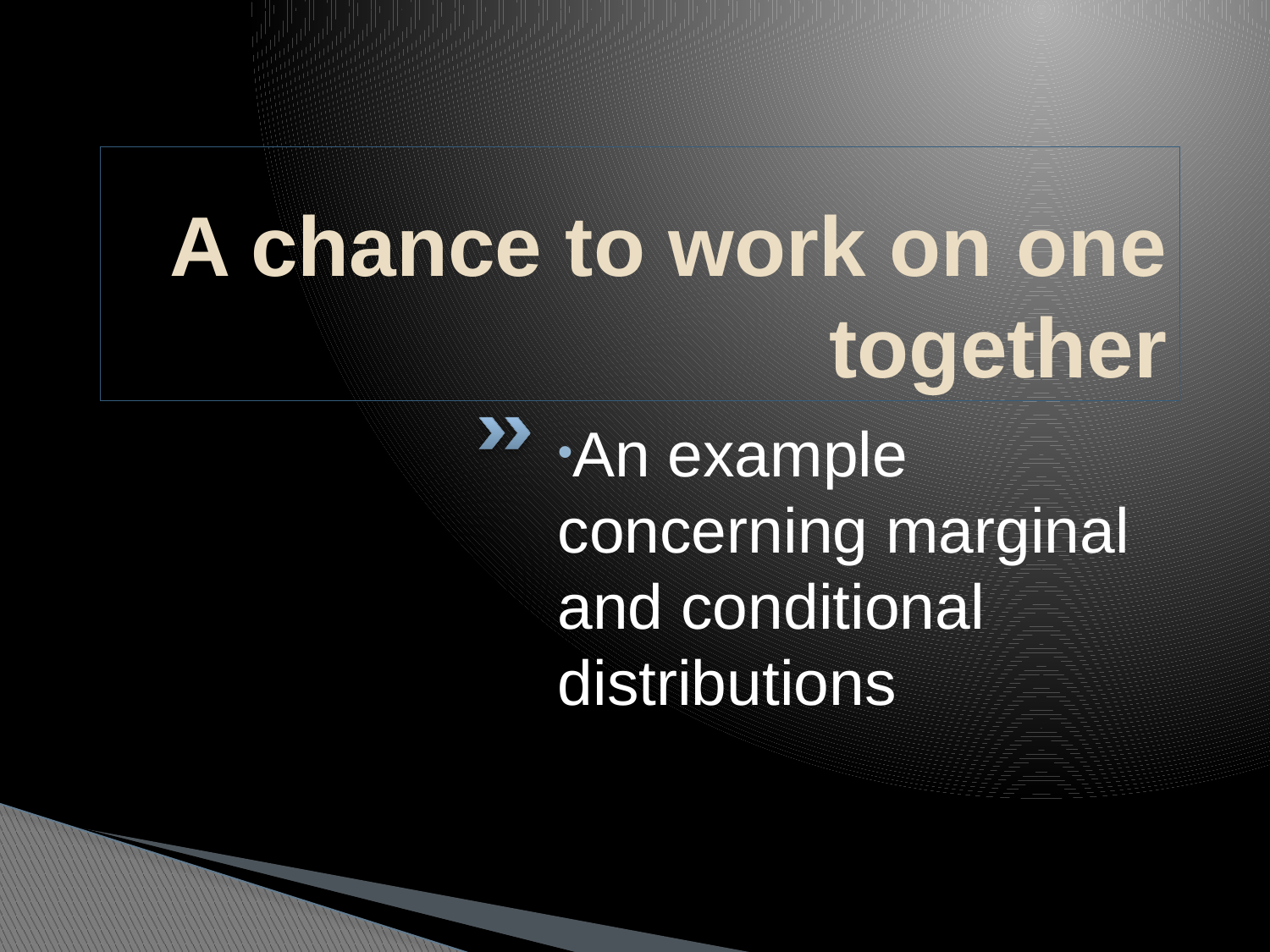

# A chance to work on one together
An example concerning marginal and conditional distributions